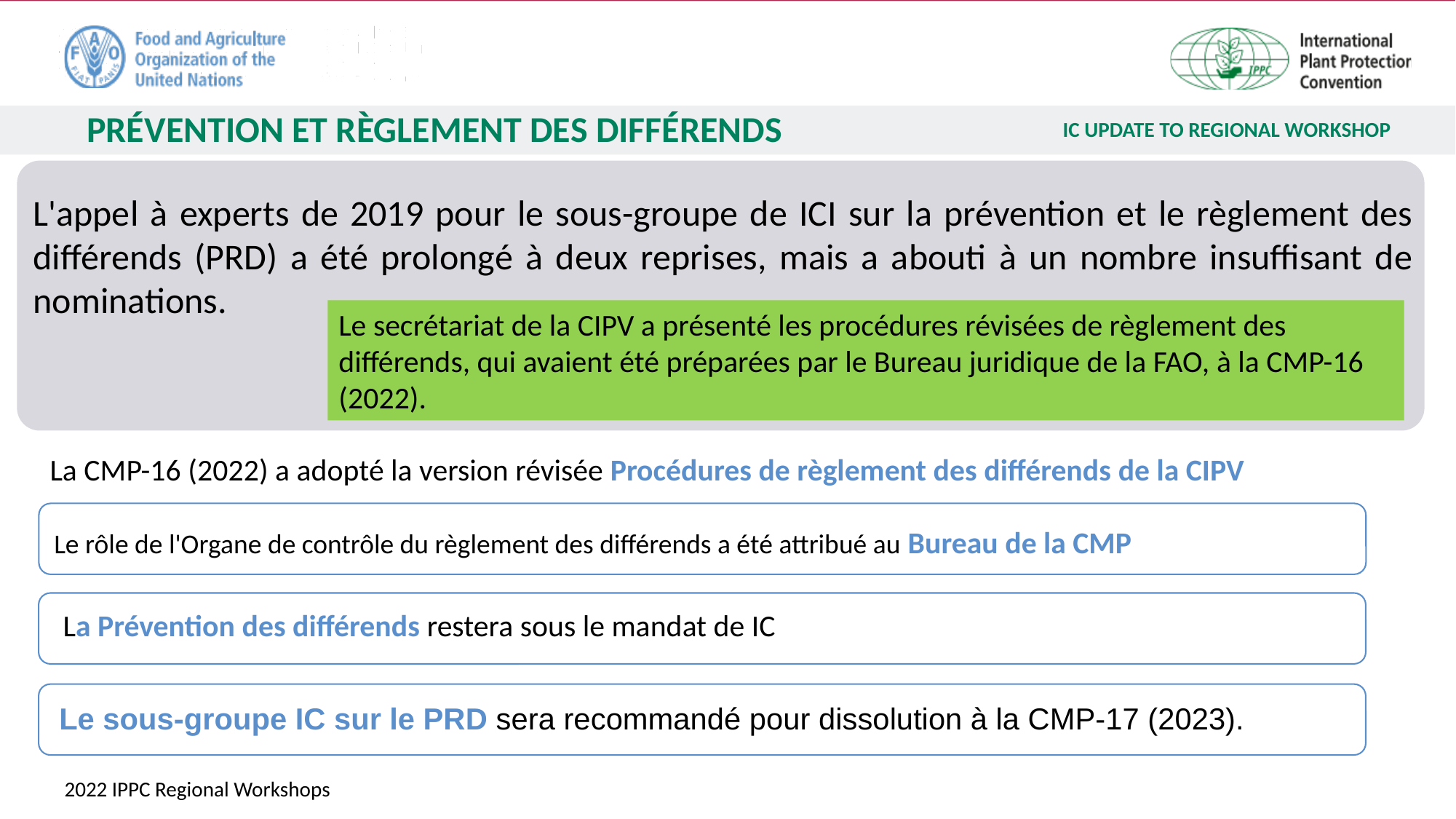

# PRÉVENTION ET RÈGLEMENT DES DIFFÉRENDS

L'appel à experts de 2019 pour le sous-groupe de ICI sur la prévention et le règlement des différends (PRD) a été prolongé à deux reprises, mais a abouti à un nombre insuffisant de nominations.
Le secrétariat de la CIPV a présenté les procédures révisées de règlement des différends, qui avaient été préparées par le Bureau juridique de la FAO, à la CMP-16 (2022).
La CMP-16 (2022) a adopté la version révisée Procédures de règlement des différends de la CIPV

Le rôle de l'Organe de contrôle du règlement des différends a été attribué au Bureau de la CMP

La Prévention des différends restera sous le mandat de IC

Le sous-groupe IC sur le PRD sera recommandé pour dissolution à la CMP-17 (2023).